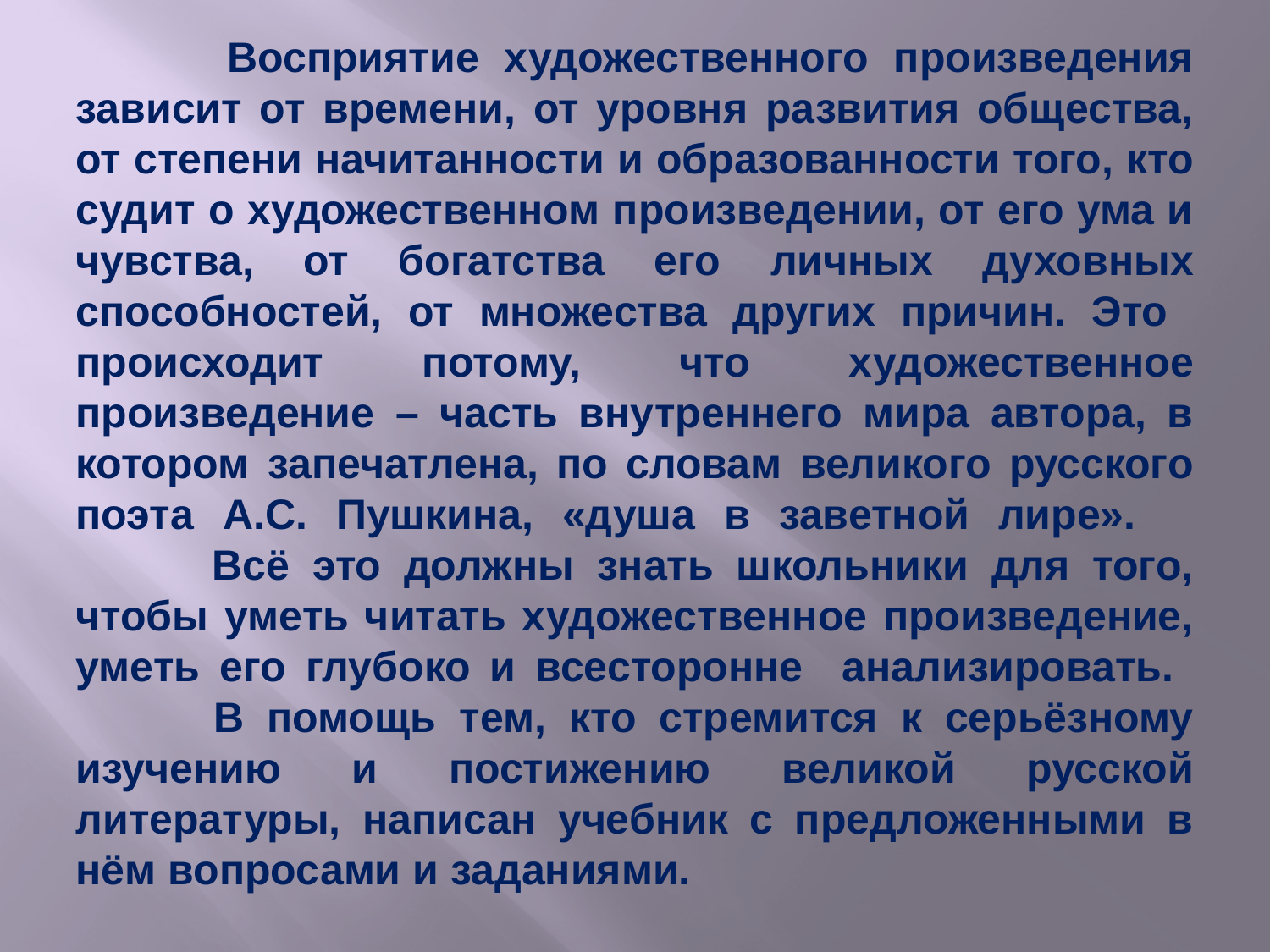

# Восприятие художественного произведения зависит от времени, от уровня развития общества, от степени начитанности и образованности того, кто судит о художественном произведении, от его ума и чувства, от богатства его личных духовных способностей, от множества других причин. Это  происходит потому, что художественное произведение – часть внутреннего мира автора, в котором запечатлена, по словам великого русского поэта А.С. Пушкина, «душа в заветной лире». Всё это должны знать школьники для того, чтобы уметь читать художественное произведение, уметь его глубоко и всесторонне  анализировать. В помощь тем, кто стремится к серьёзному изучению и постижению великой русской литературы, написан учебник с предложенными в нём вопросами и заданиями.